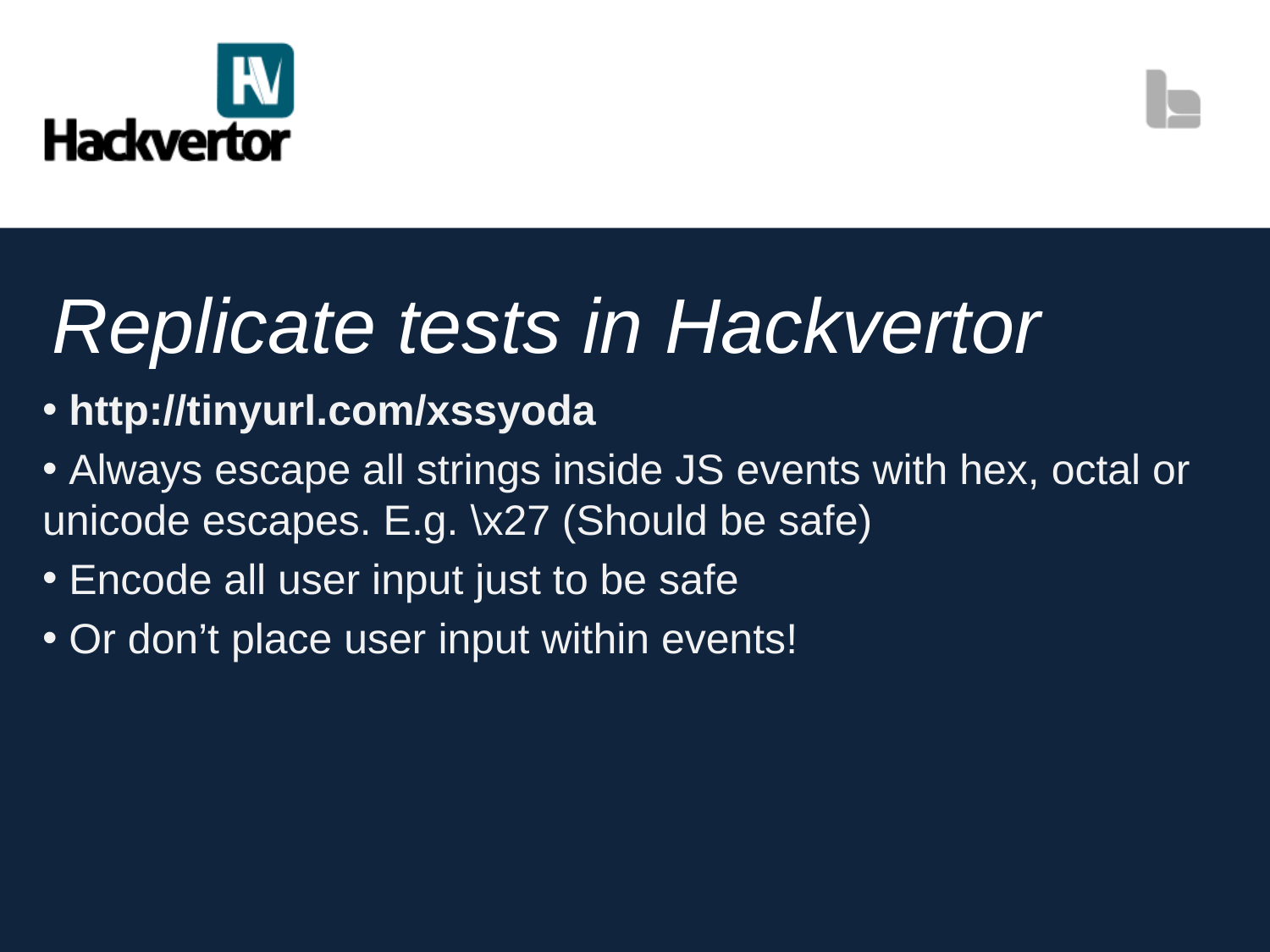

# Replicate tests in Hackvertor
 http://tinyurl.com/xssyoda
 Always escape all strings inside JS events with hex, octal or unicode escapes. E.g. \x27 (Should be safe)
 Encode all user input just to be safe
 Or don’t place user input within events!